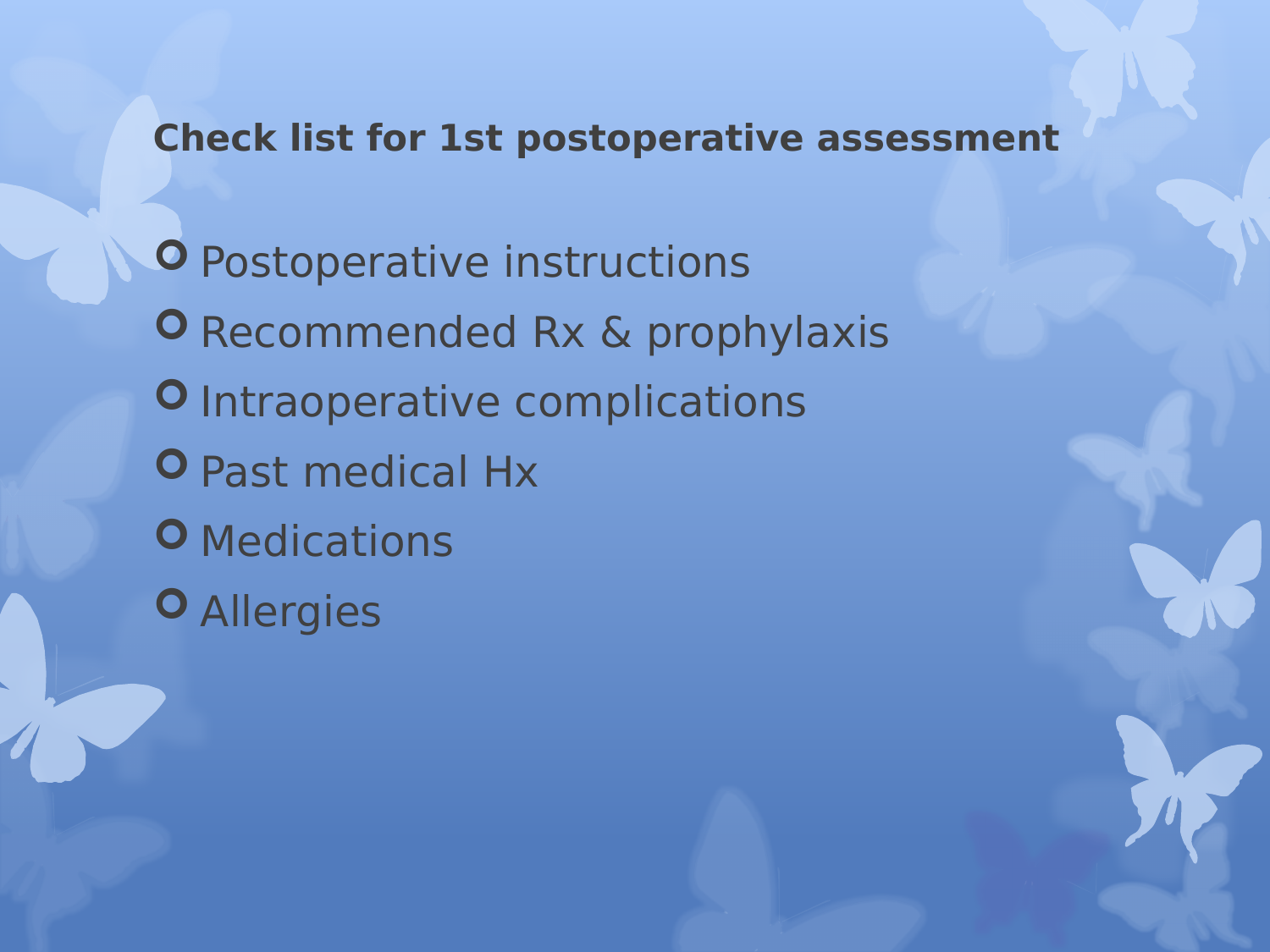

# Check list for 1st postoperative assessment
Postoperative instructions
Recommended Rx & prophylaxis
Intraoperative complications
Past medical Hx
Medications
Allergies